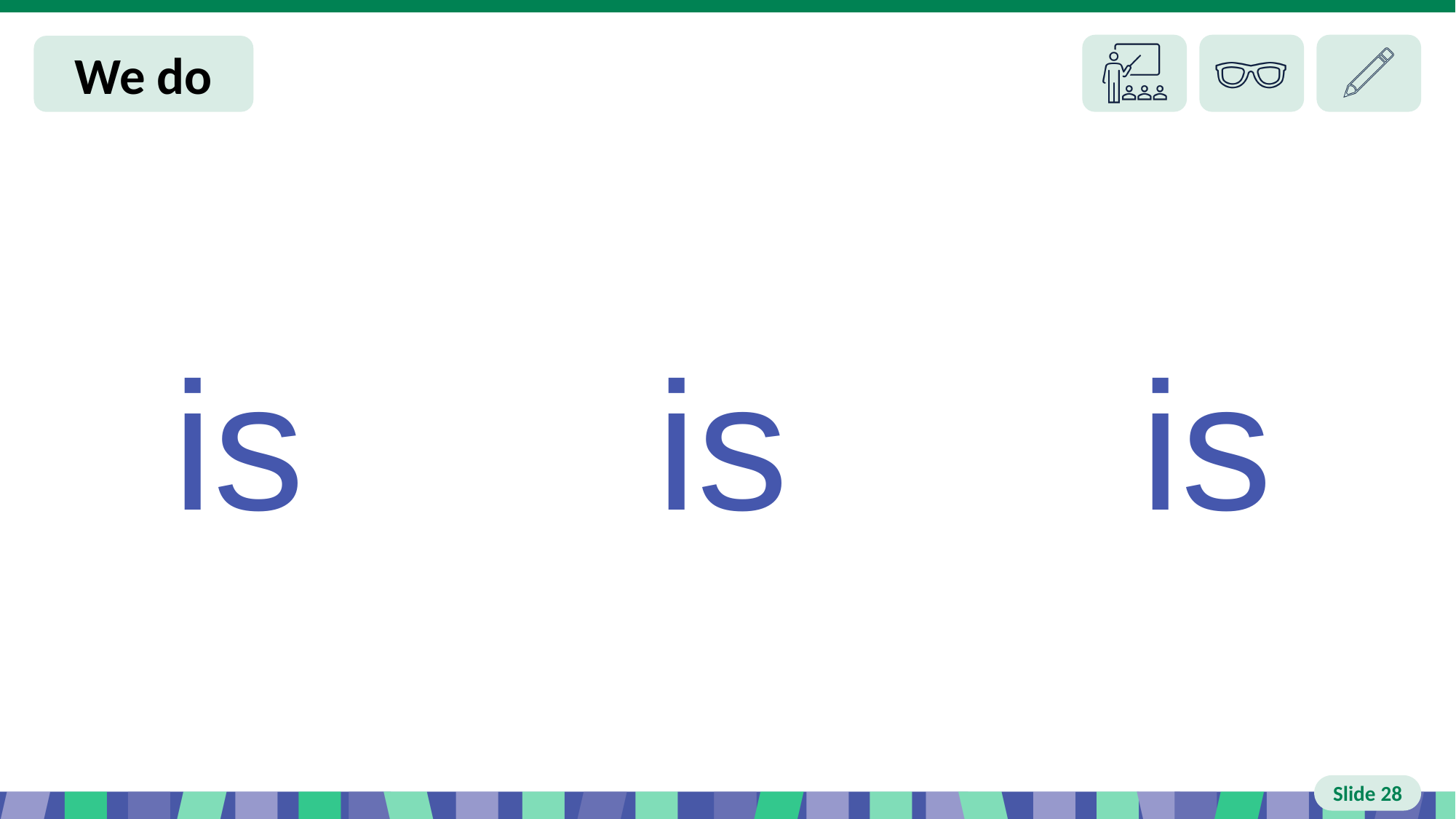

Slide 18 We do
is       is       is